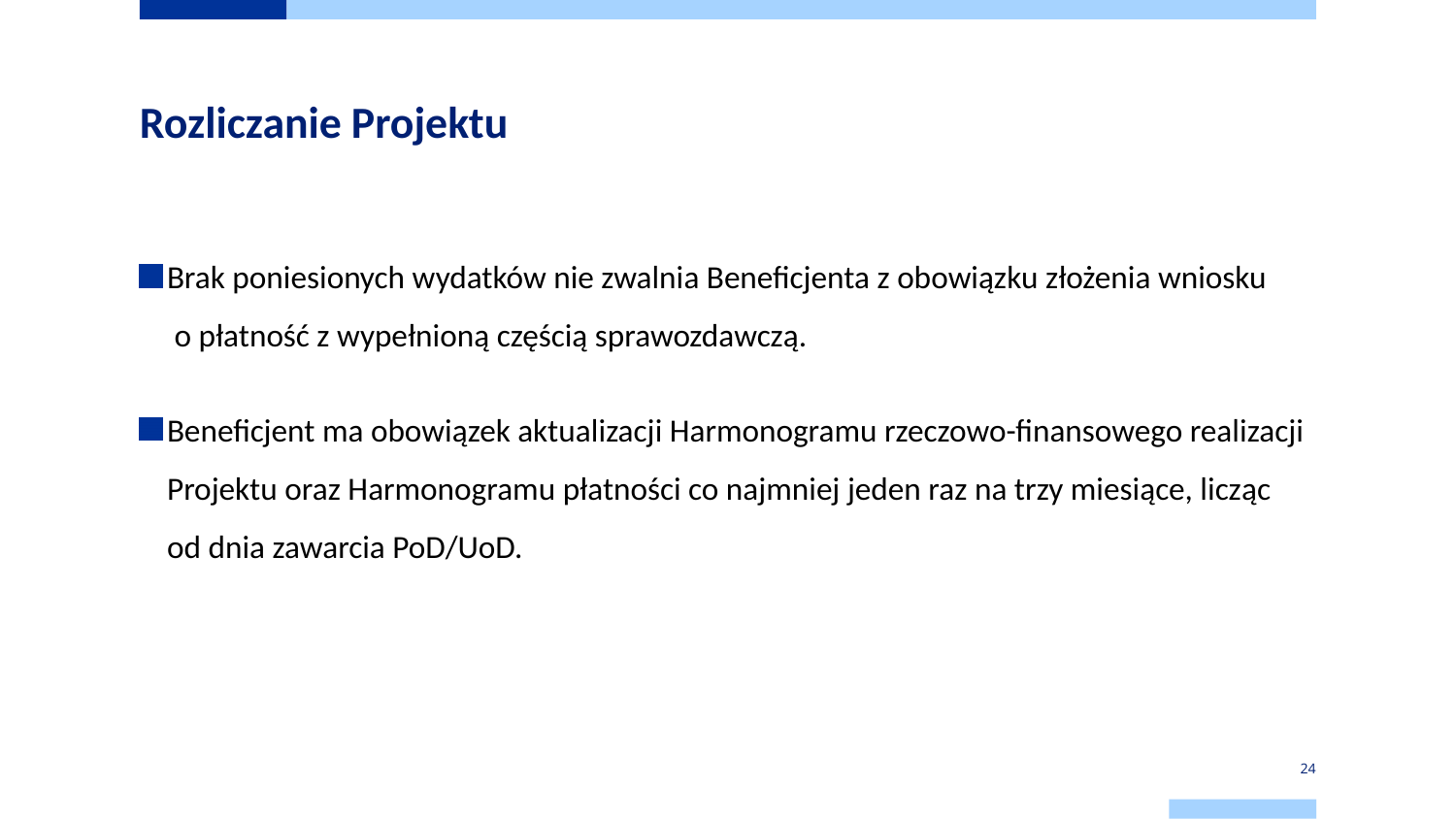

# Rozliczanie Projektu
Brak poniesionych wydatków nie zwalnia Beneficjenta z obowiązku złożenia wniosku
 o płatność z wypełnioną częścią sprawozdawczą.
Beneficjent ma obowiązek aktualizacji Harmonogramu rzeczowo-finansowego realizacji Projektu oraz Harmonogramu płatności co najmniej jeden raz na trzy miesiące, licząc
od dnia zawarcia PoD/UoD.
24